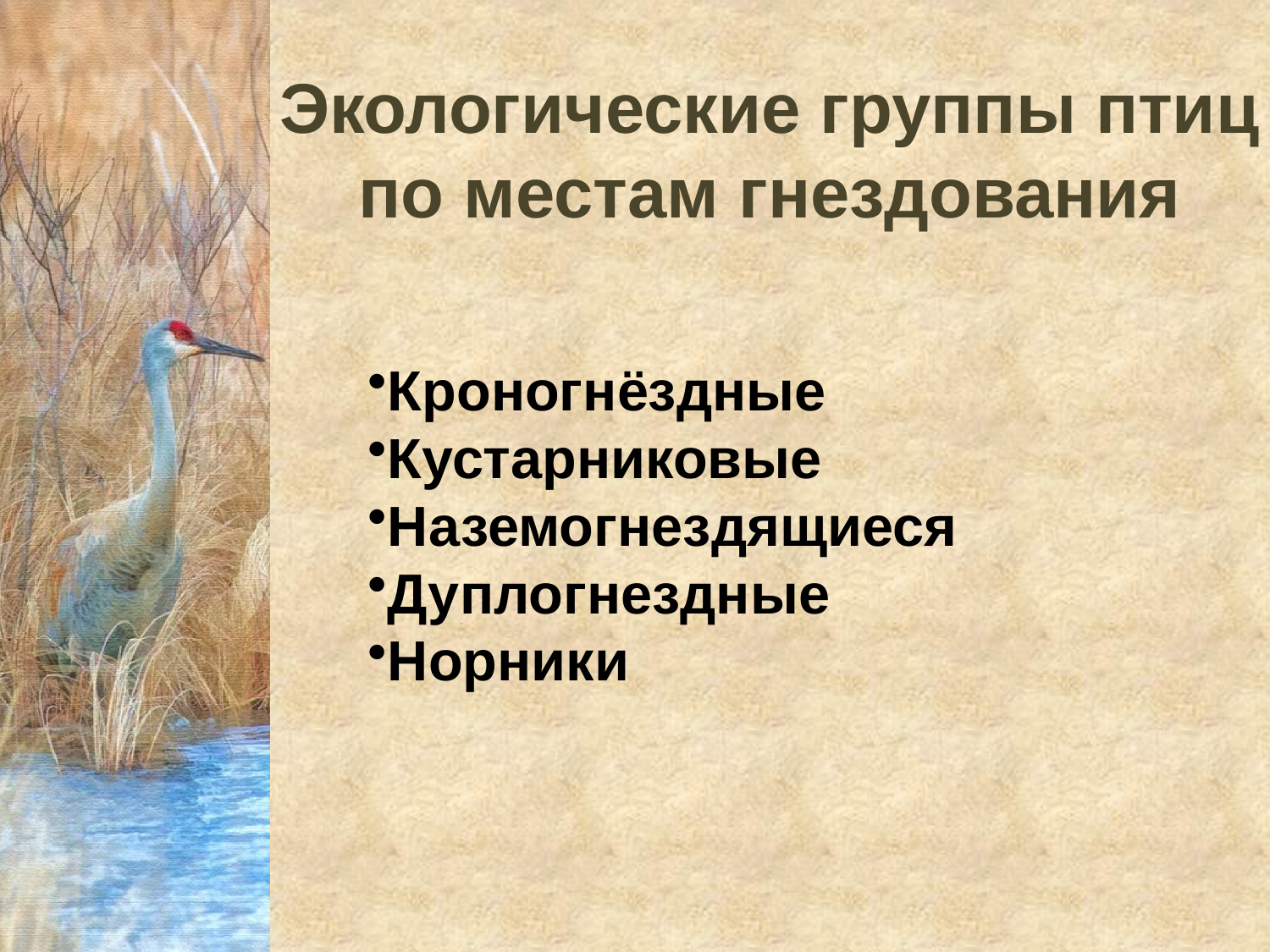

Экологические группы птиц по местам гнездования
Кроногнёздные
Кустарниковые
Наземогнездящиеся
Дуплогнездные
Норники